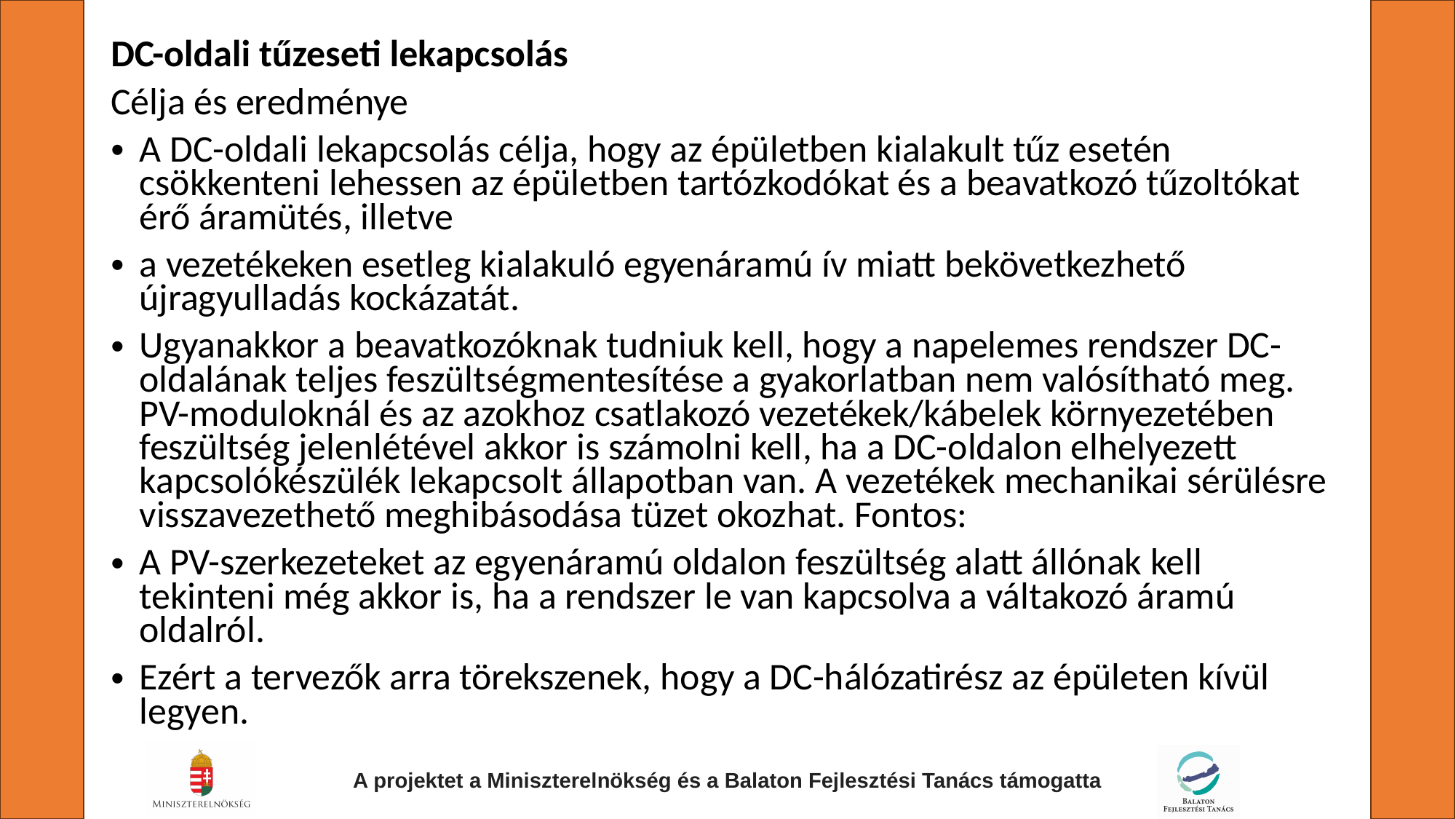

DC-oldali tűzeseti lekapcsolás
Célja és eredménye
A DC-oldali lekapcsolás célja, hogy az épületben kialakult tűz esetén csökkenteni lehessen az épületben tartózkodókat és a beavatkozó tűzoltókat érő áramütés, illetve
a vezetékeken esetleg kialakuló egyenáramú ív miatt bekövetkezhető újragyulladás kockázatát.
Ugyanakkor a beavatkozóknak tudniuk kell, hogy a napelemes rendszer DC-oldalának teljes feszültségmentesítése a gyakorlatban nem valósítható meg. PV-moduloknál és az azokhoz csatlakozó vezetékek/kábelek környezetében feszültség jelenlétével akkor is számolni kell, ha a DC-oldalon elhelyezett kapcsolókészülék lekapcsolt állapotban van. A vezetékek mechanikai sérülésre visszavezethető meghibásodása tüzet okozhat. Fontos:
A PV-szerkezeteket az egyenáramú oldalon feszültség alatt állónak kell tekinteni még akkor is, ha a rendszer le van kapcsolva a váltakozó áramú oldalról.
Ezért a tervezők arra törekszenek, hogy a DC-hálózatirész az épületen kívül legyen.